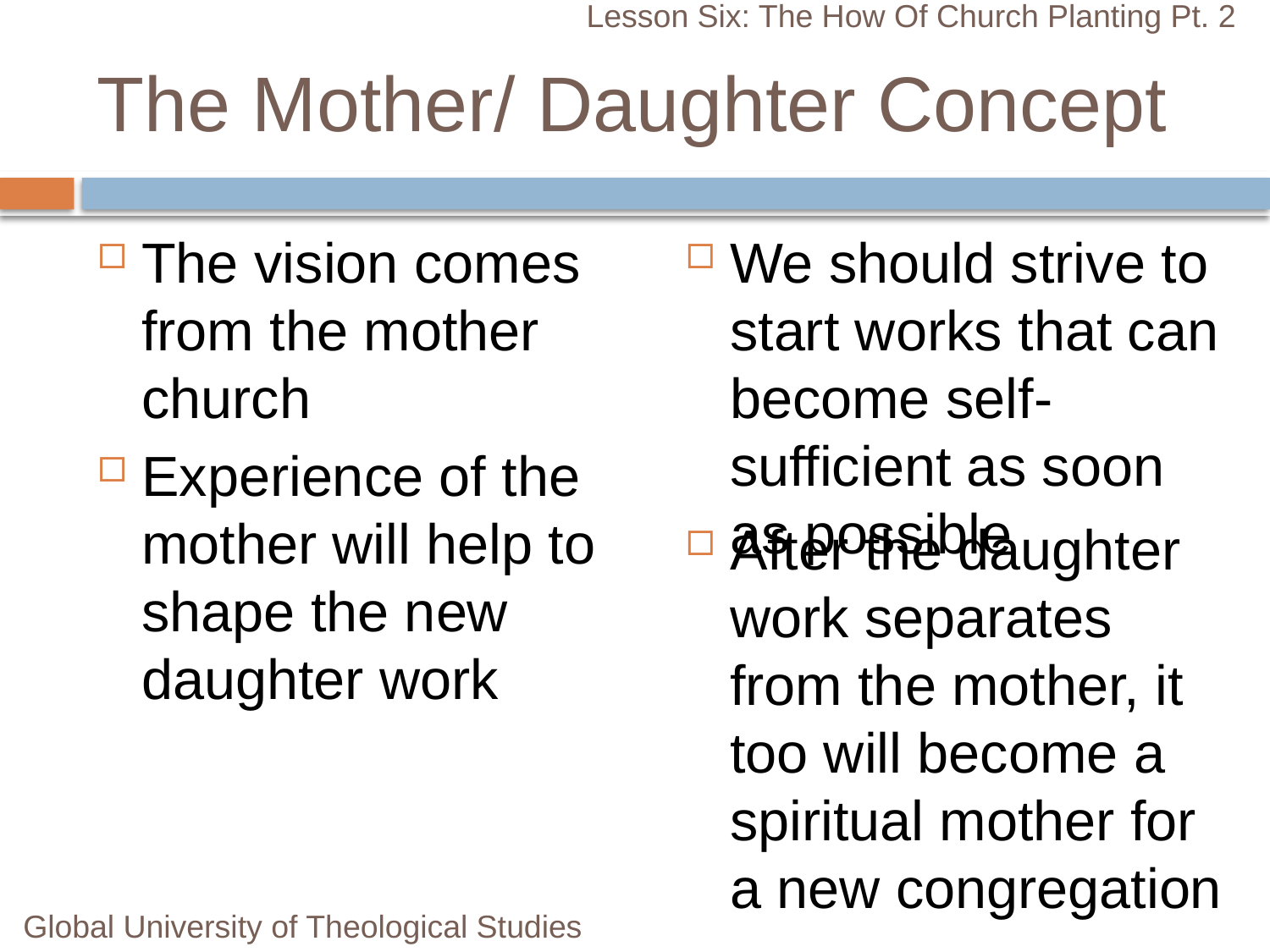

Lesson Six: The How Of Church Planting Pt. 2
# The Mother/ Daughter Concept
The vision comes from the mother church
We should strive to start works that can become self-sufficient as soon as possible
Experience of the mother will help to shape the new daughter work
After the daughter work separates from the mother, it too will become a spiritual mother for a new congregation
Global University of Theological Studies